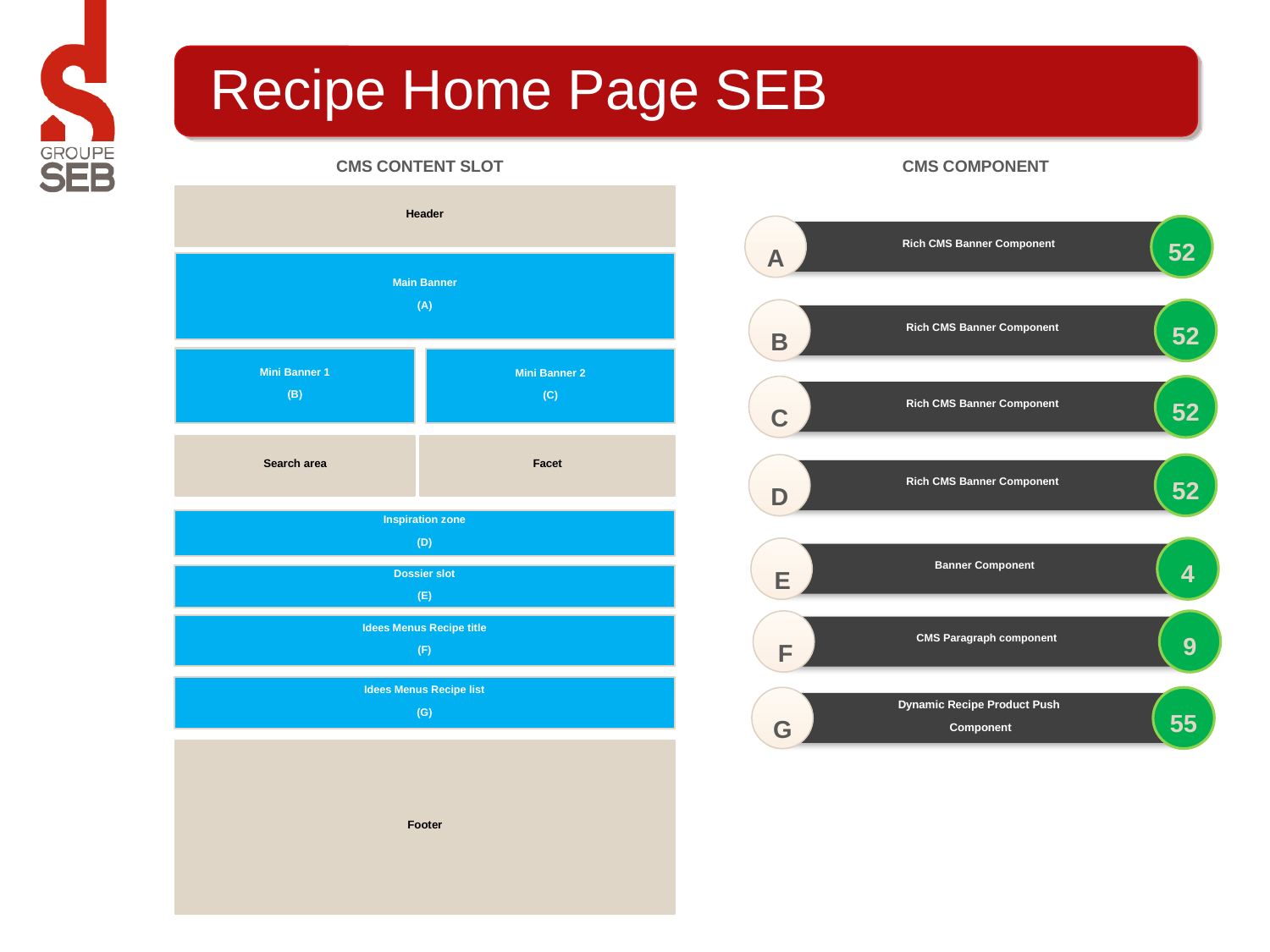

# Recipe Home Page SEB
CMS Content Slot
CMS Component
Header
A
52
Rich CMS Banner Component
Main Banner
(A)
B
52
Rich CMS Banner Component
Mini Banner 1
(B)
Mini Banner 2
(C)
C
52
Rich CMS Banner Component
Search area
Recipe Title Content
(B)
Facet
D
52
Rich CMS Banner Component
Inspiration zone
(D)
E
4
Banner Component
Dossier slot
(E)
F
9
CMS Paragraph component
Idees Menus Recipe title
(F)
Idees Menus Recipe list
(G)
G
55
Dynamic Recipe Product Push
Component
Footer